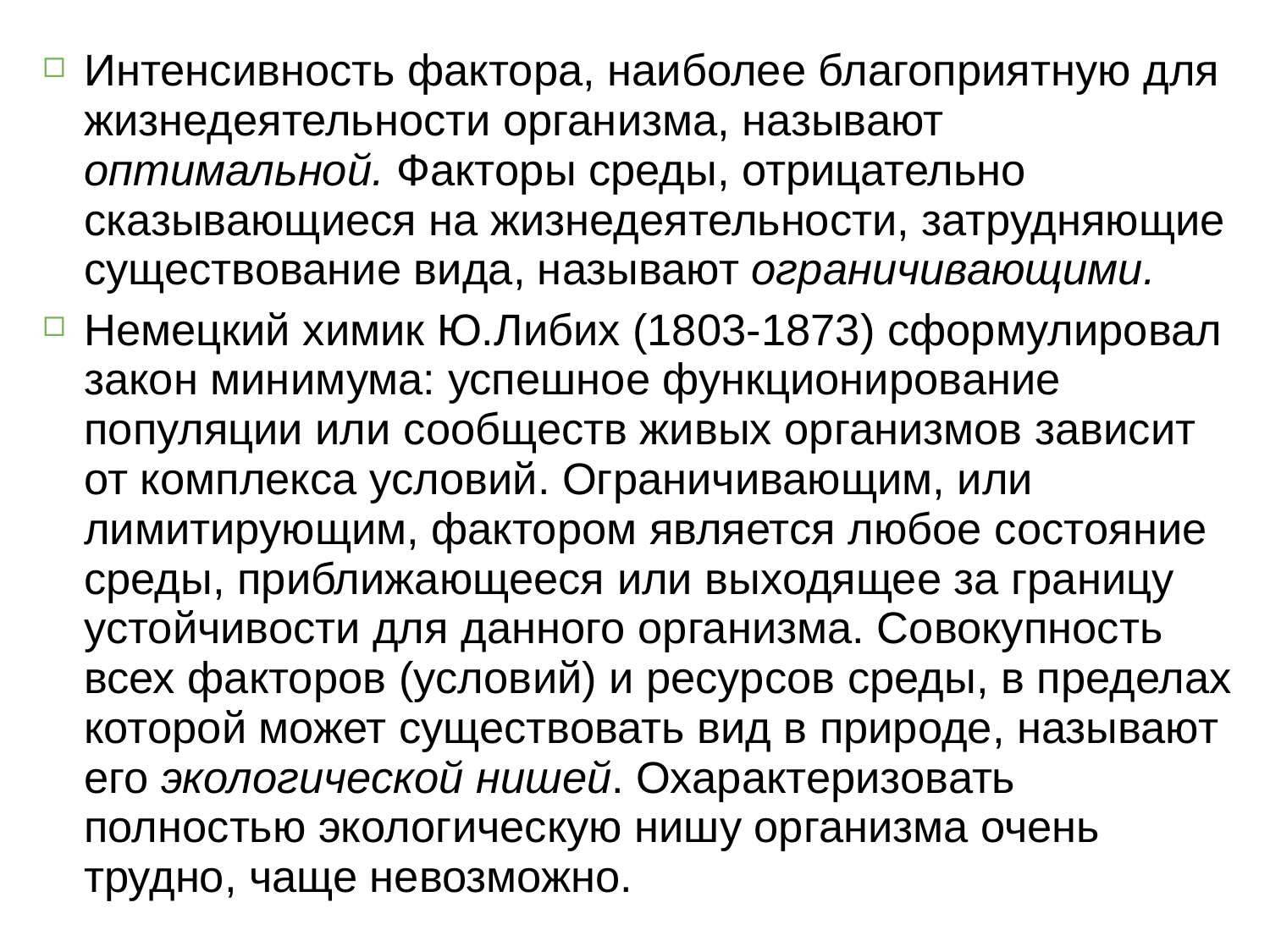

Интенсивность фактора, наиболее благоприятную для жизнедеятельности организма, называют оптимальной. Факторы среды, отрицательно сказывающиеся на жизнедеятельности, затрудняющие существование вида, называют ограничивающими.
Немецкий химик Ю.Либих (1803-1873) сформулировал закон минимума: успешное функционирование популяции или сообществ живых организмов зависит от комплекса условий. Ограничивающим, или лимитирующим, фактором является любое состояние среды, приближающееся или выходящее за границу устойчивости для данного организма. Совокупность всех факторов (условий) и ресурсов среды, в пределах которой может существовать вид в природе, называют его экологической нишей. Охарактеризовать полностью экологическую нишу организма очень трудно, чаще невозможно.